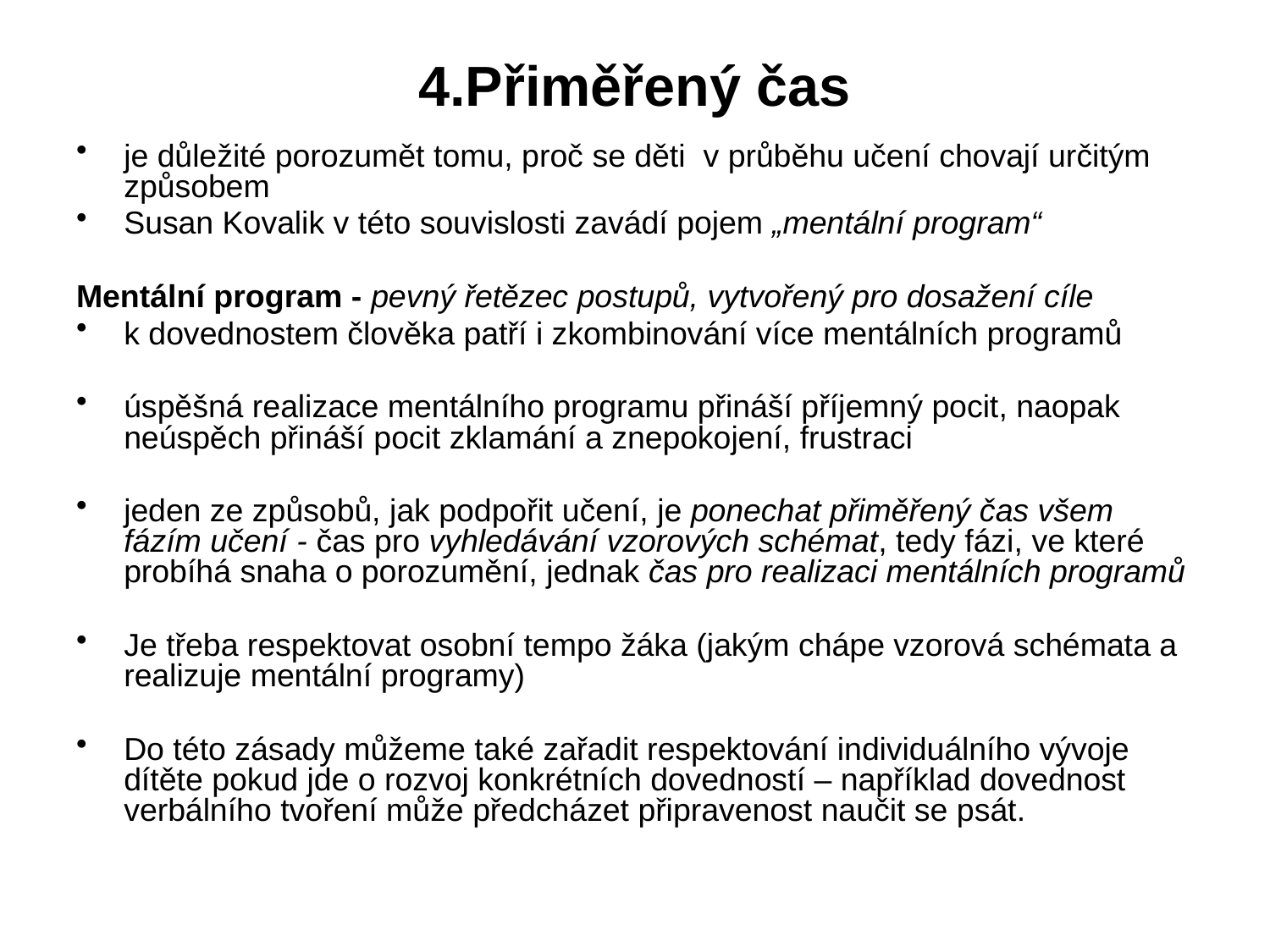

# 4.Přiměřený čas
je důležité porozumět tomu, proč se děti  v průběhu učení chovají určitým způsobem
Susan Kovalik v této souvislosti zavádí pojem „mentální program“

Mentální program - pevný řetězec postupů, vytvořený pro dosažení cíle
k dovednostem člověka patří i zkombinování více mentálních programů

úspěšná realizace mentálního programu přináší příjemný pocit, naopak neúspěch přináší pocit zklamání a znepokojení, frustraci

jeden ze způsobů, jak podpořit učení, je ponechat přiměřený čas všem fázím učení - čas pro vyhledávání vzorových schémat, tedy fázi, ve které probíhá snaha o porozumění, jednak čas pro realizaci mentálních programů

Je třeba respektovat osobní tempo žáka (jakým chápe vzorová schémata a realizuje mentální programy)

Do této zásady můžeme také zařadit respektování individuálního vývoje dítěte pokud jde o rozvoj konkrétních dovedností – například dovednost verbálního tvoření může předcházet připravenost naučit se psát.